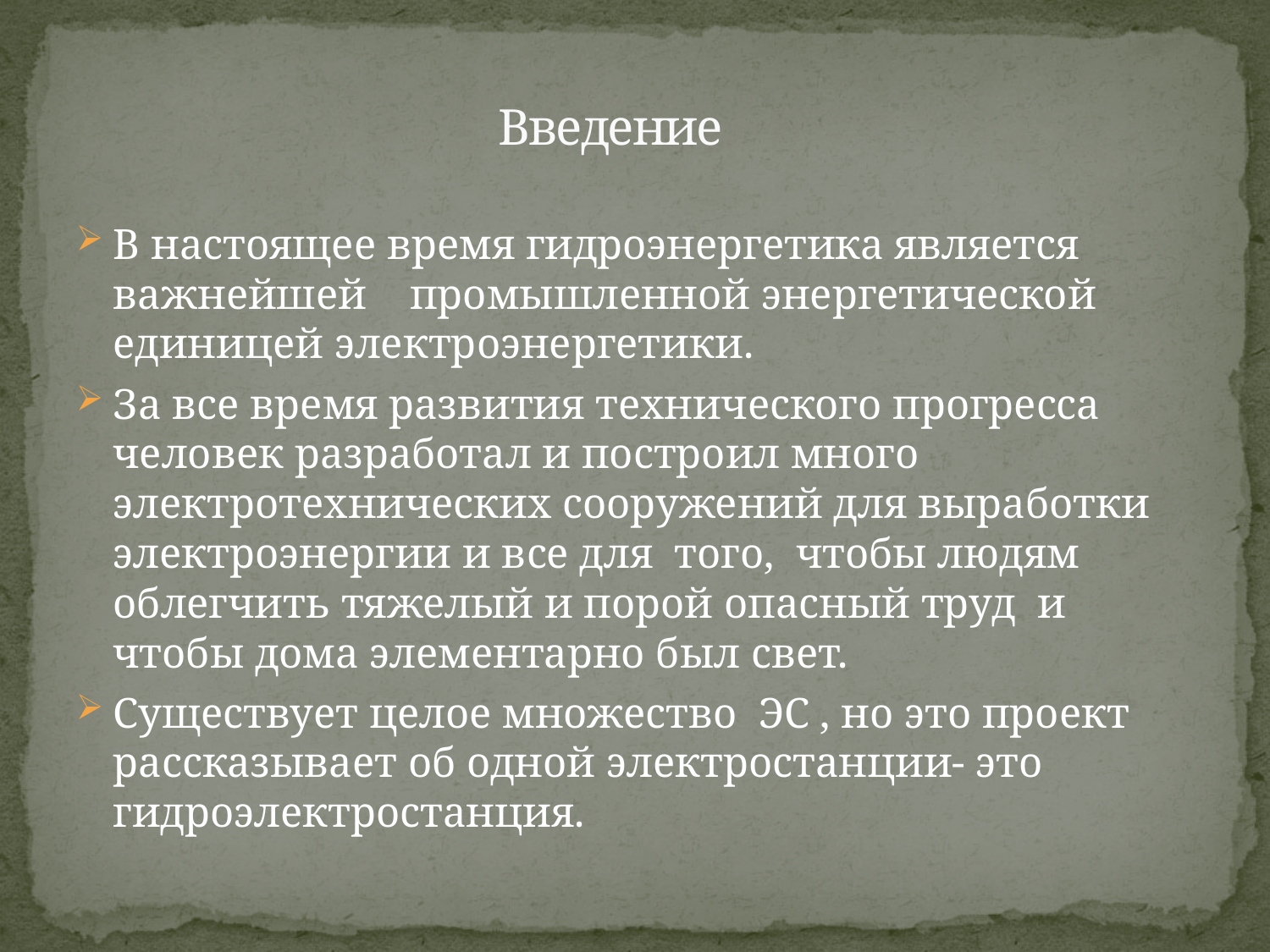

# Введение
В настоящее время гидроэнергетика является важнейшей    промышленной энергетической единицей электроэнергетики.
За все время развития технического прогресса  человек разработал и построил много  электротехнических сооружений для выработки электроэнергии и все для  того,  чтобы людям облегчить тяжелый и порой опасный труд  и чтобы дома элементарно был свет.
Существует целое множество  ЭС , но это проект рассказывает об одной электростанции- это  гидроэлектростанция.